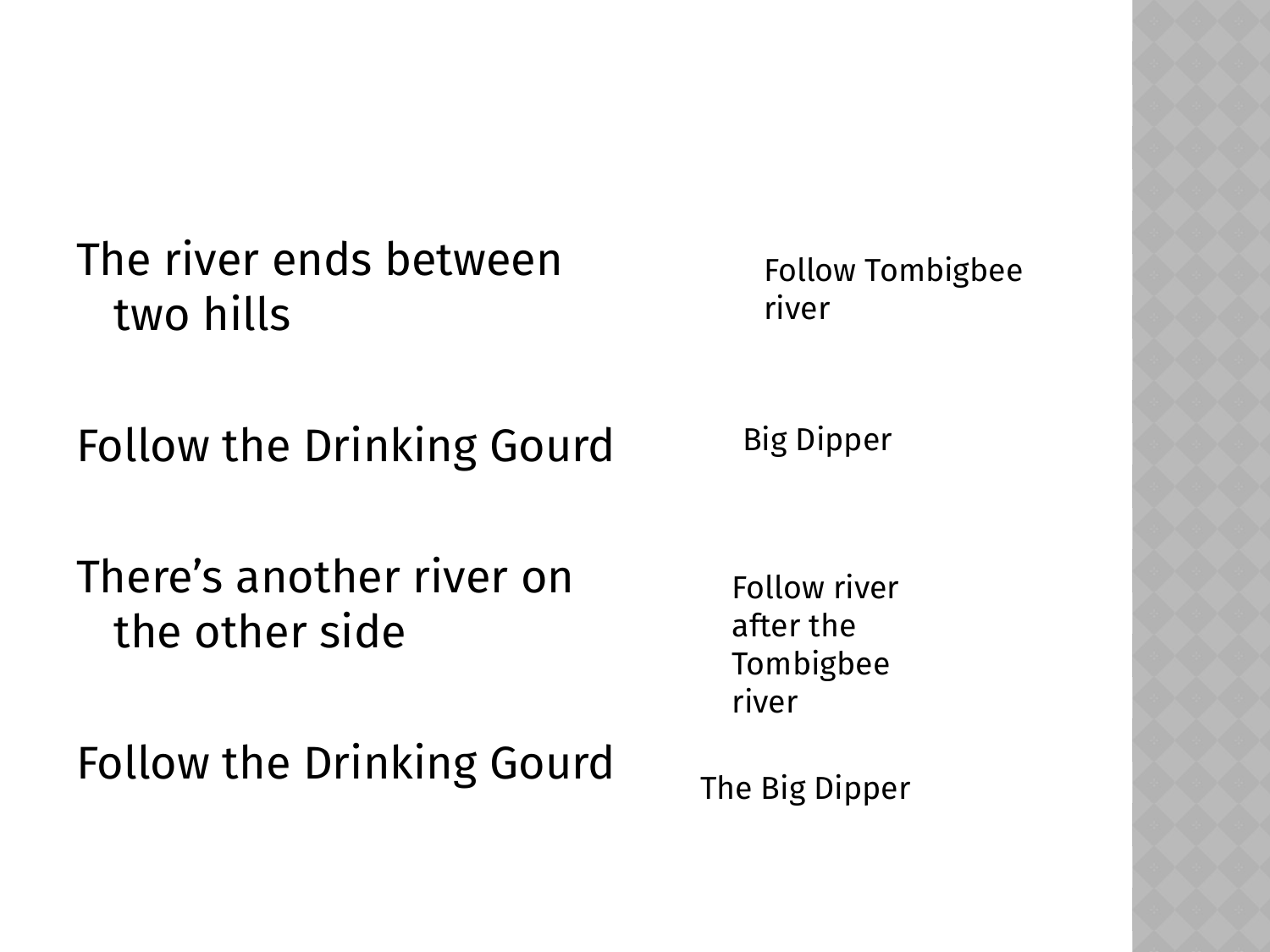

The river ends between two hills

Follow the Drinking Gourd

There’s another river on the other side

Follow the Drinking Gourd
Follow Tombigbee river
Big Dipper
Follow river  after the Tombigbee river
The Big Dipper